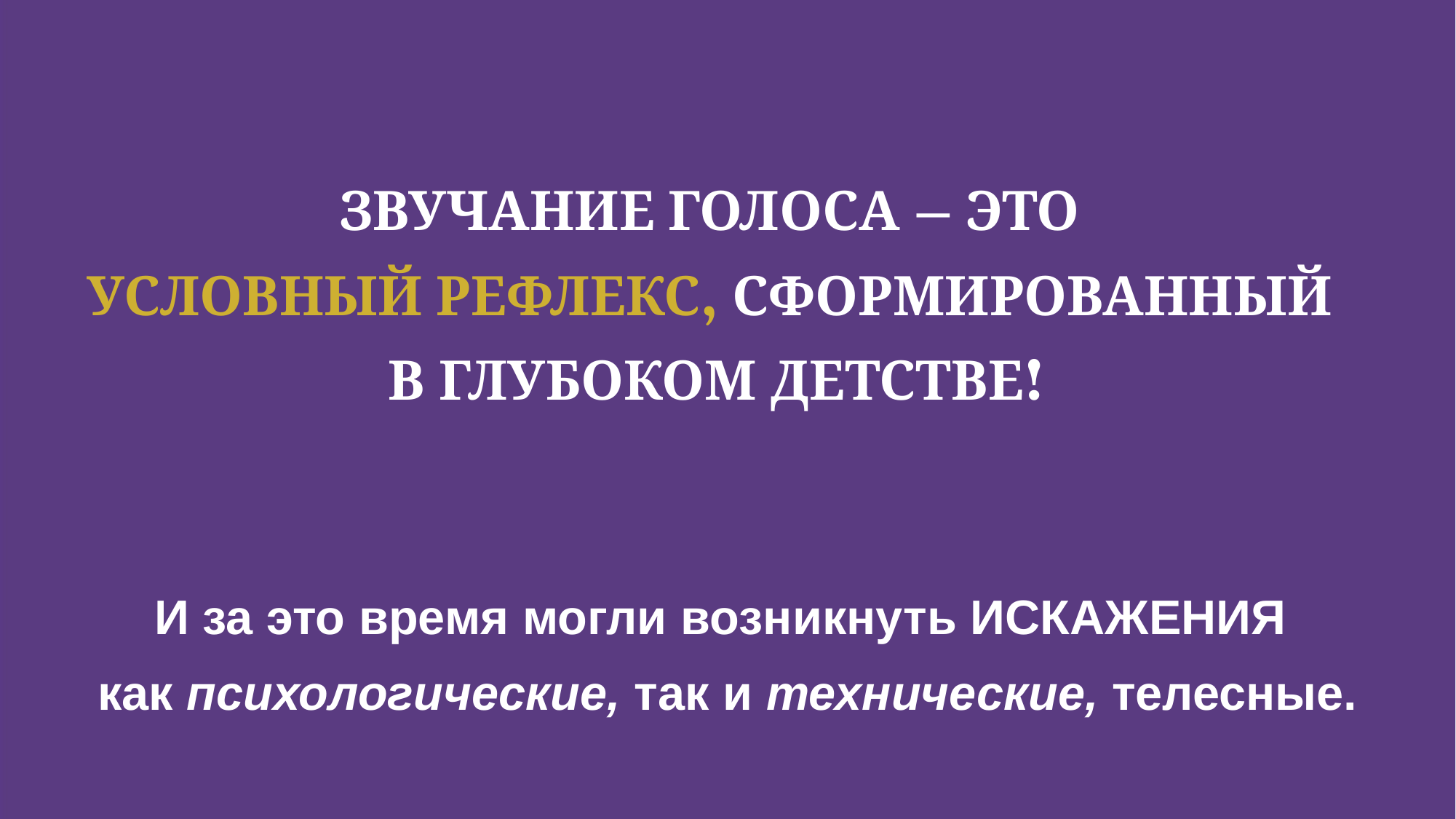

ЗВУЧАНИЕ ГОЛОСА – ЭТО
УСЛОВНЫЙ РЕФЛЕКС, СФОРМИРОВАННЫЙ
В ГЛУБОКОМ ДЕТСТВЕ!
И за это время могли возникнуть ИСКАЖЕНИЯ
как психологические, так и технические, телесные.